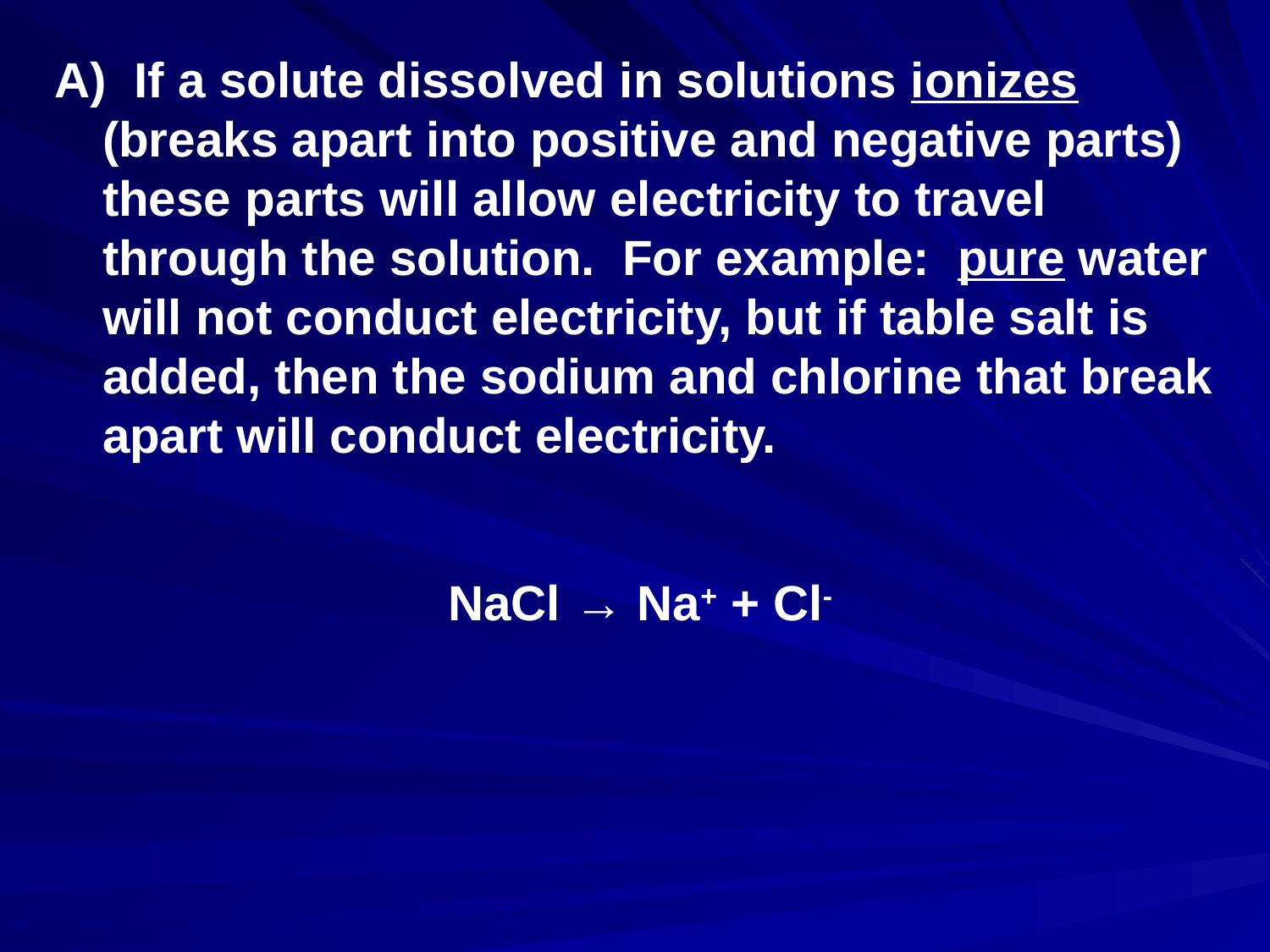

If a solute dissolved in solutions ionizes (breaks apart into positive and negative parts) these parts will allow electricity to travel through the solution.  For example:  pure water will not conduct electricity, but if table salt is added, then the sodium and chlorine that break apart will conduct electricity.

NaCl → Na+ + Cl-